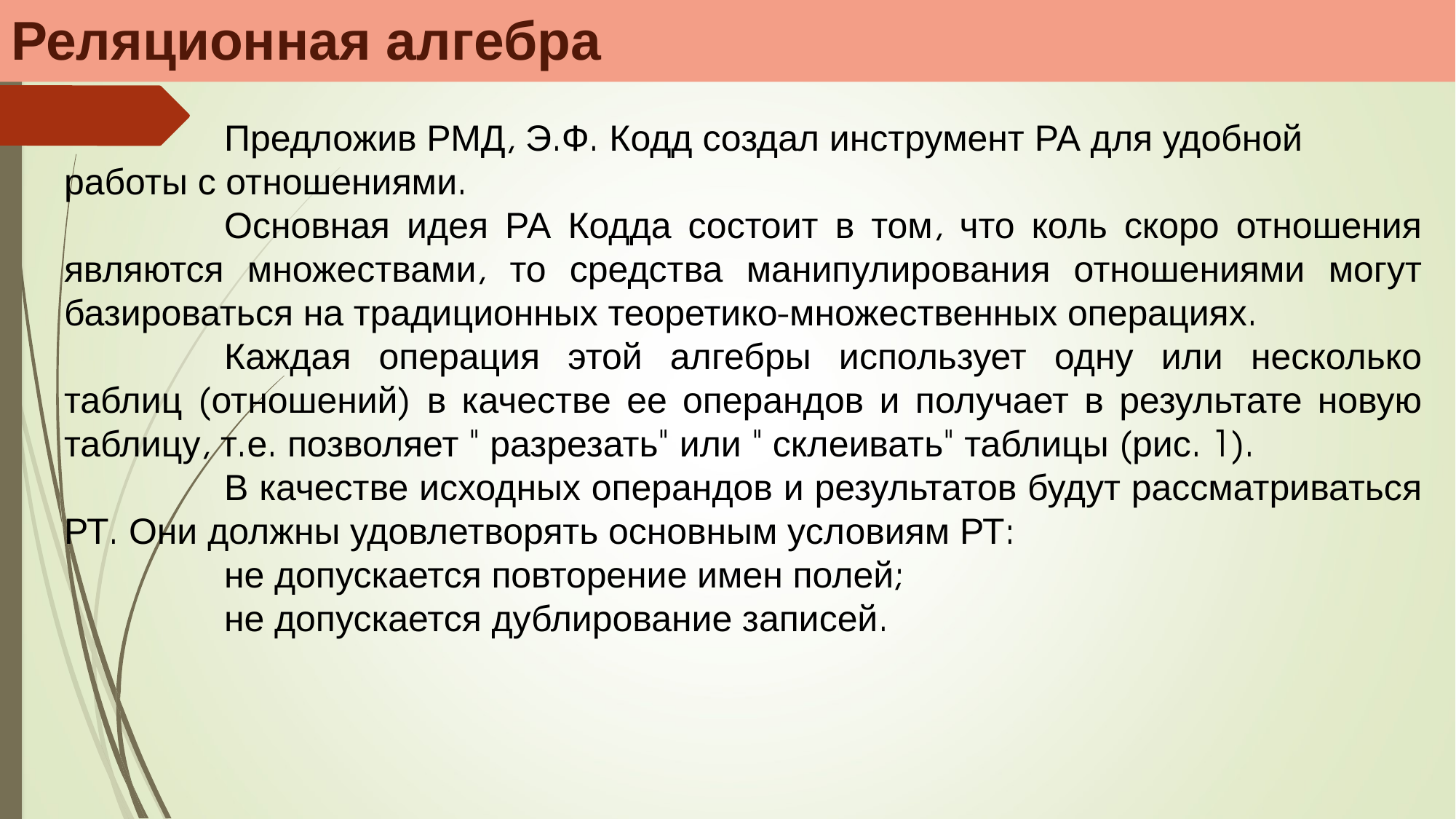

# Реляционная алгебра

Предложив РМД, Э.Ф. Кодд создал инструмент РА для удобной работы с отношениями.
Основная идея РА Кодда состоит в том, что коль скоро отношения являются множествами, то средства манипулирования отношениями могут бази­роваться на традиционных теоретико-множественных операциях.
Каждая операция этой алгебры использует одну или несколько таблиц (отношений) в качестве ее операндов и получает в результате новую таблицу, т.е. позволяет " разрезать" или " склеивать" таблицы (рис. 1).
В качестве исходных операндов и результатов будут рассматриваться РТ. Они должны удовлетворять основным условиям РТ:
не допускается повторение имен полей;
не допускается дублирование записей.